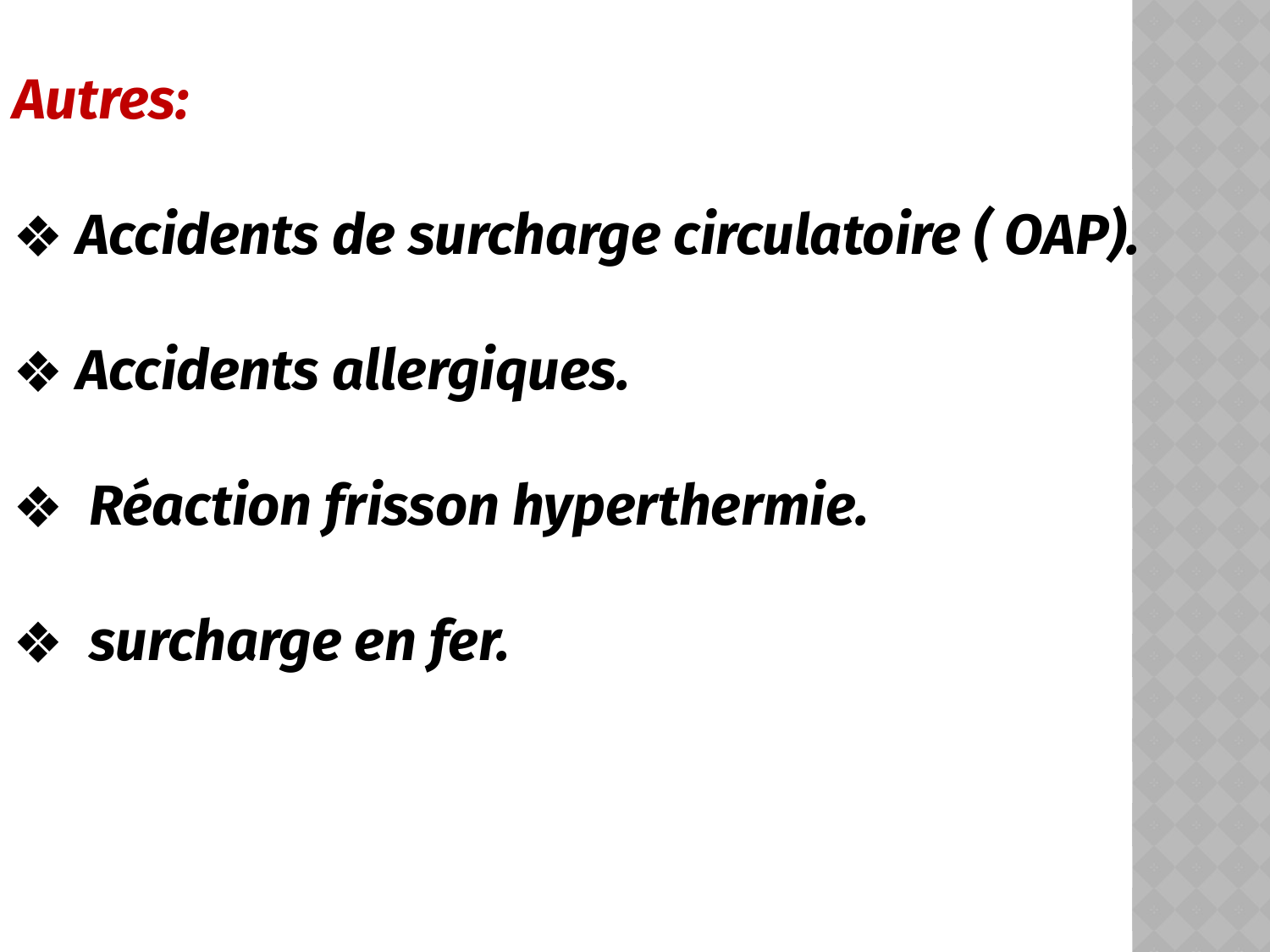

Autres:

 Accidents de surcharge circulatoire ( OAP).

 Accidents allergiques.

  Réaction frisson hyperthermie.

  surcharge en fer.